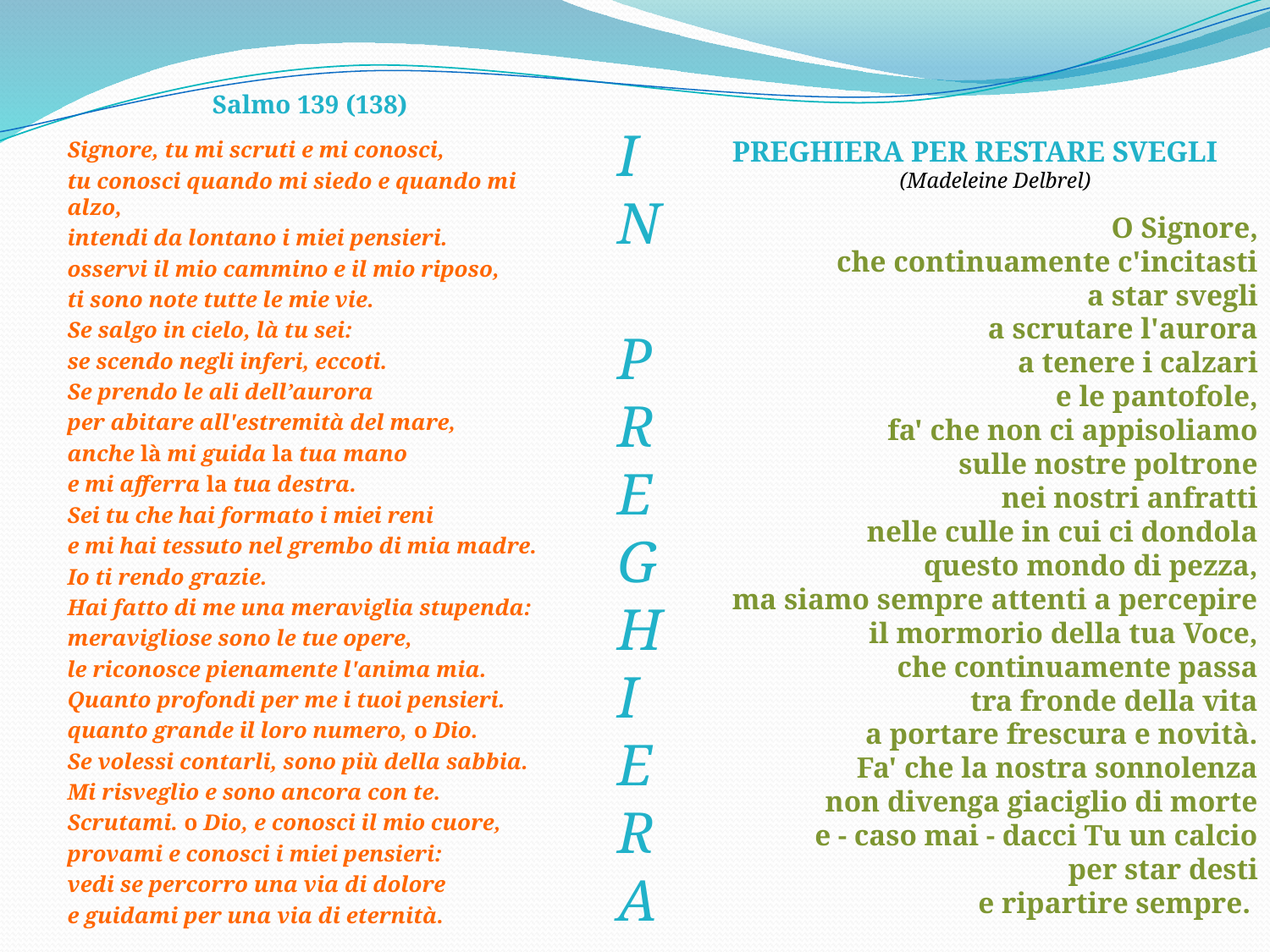

Salmo 139 (138)

Signore, tu mi scruti e mi conosci,
tu conosci quando mi siedo e quando mi alzo,
intendi da lontano i miei pensieri.
osservi il mio cammino e il mio riposo,
ti sono note tutte le mie vie.
Se salgo in cielo, là tu sei:
se scendo negli inferi, eccoti.
Se prendo le ali dell’aurora
per abitare all'estremità del mare,
anche là mi guida la tua mano
e mi afferra la tua destra.
Sei tu che hai formato i miei reni
e mi hai tessuto nel grembo di mia madre.
Io ti rendo grazie.
Hai fatto di me una meraviglia stupenda:
meravigliose sono le tue opere,
le riconosce pienamente l'anima mia.
Quanto profondi per me i tuoi pensieri.
quanto grande il loro numero, o Dio.
Se volessi contarli, sono più della sabbia.
Mi risveglio e sono ancora con te.
Scrutami. o Dio, e conosci il mio cuore,
provami e conosci i miei pensieri:
vedi se percorro una via di dolore
e guidami per una via di eternità.
IN PREGHIERA
PREGHIERA PER RESTARE SVEGLI
(Madeleine Delbrel)

O Signore,
che continuamente c'incitasti
a star svegli
a scrutare l'aurora
a tenere i calzari
e le pantofole,
fa' che non ci appisoliamo
sulle nostre poltrone
nei nostri anfratti
nelle culle in cui ci dondola
questo mondo di pezza,
ma siamo sempre attenti a percepire
il mormorio della tua Voce,
che continuamente passa
tra fronde della vita
a portare frescura e novità.
Fa' che la nostra sonnolenza
non divenga giaciglio di morte
e - caso mai - dacci Tu un calcio
per star desti
e ripartire sempre.
#